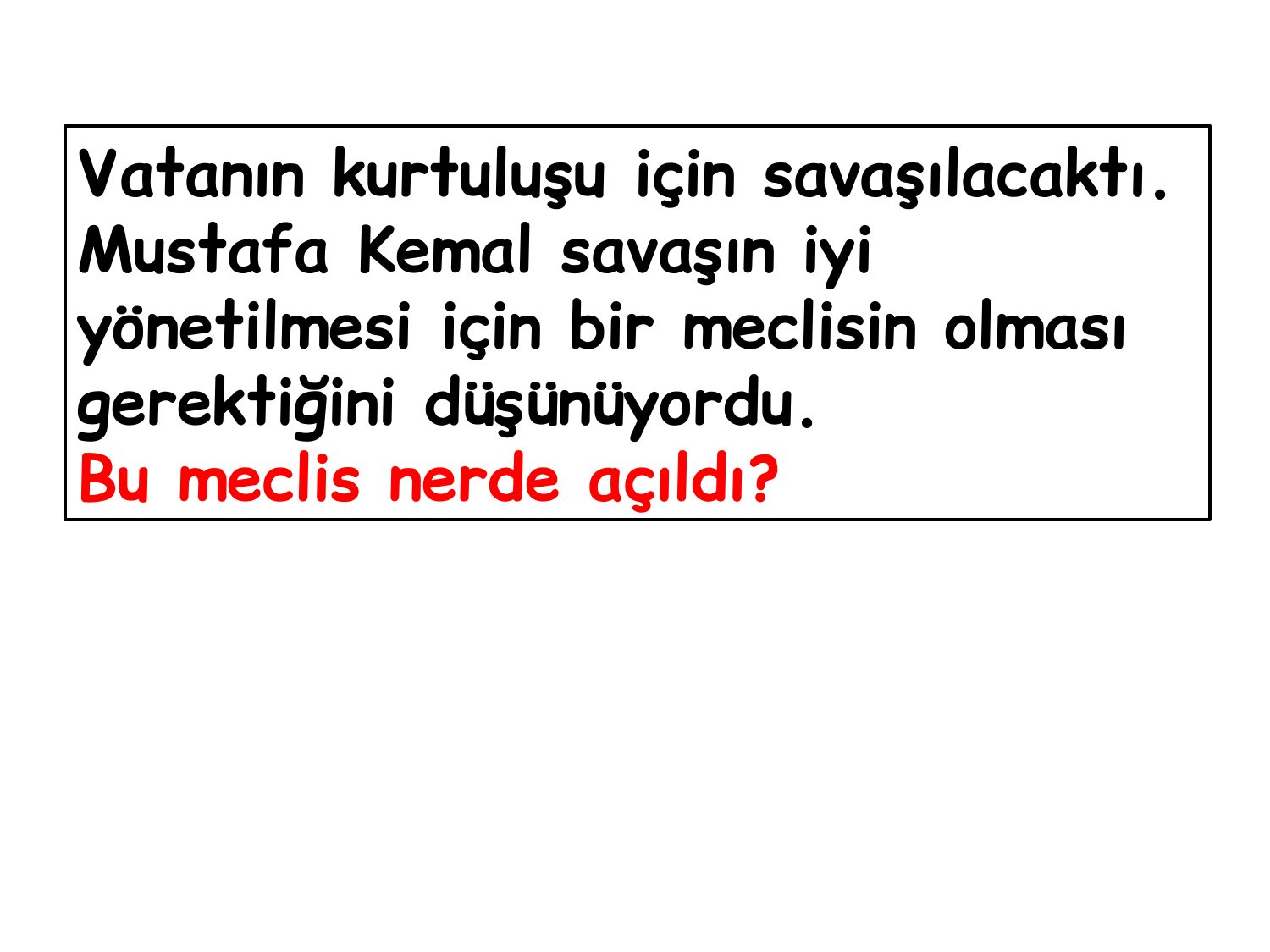

Vatanın kurtuluşu için savaşılacaktı. Mustafa Kemal savaşın iyi yönetilmesi için bir meclisin olması gerektiğini düşünüyordu.
Bu meclis nerde açıldı?